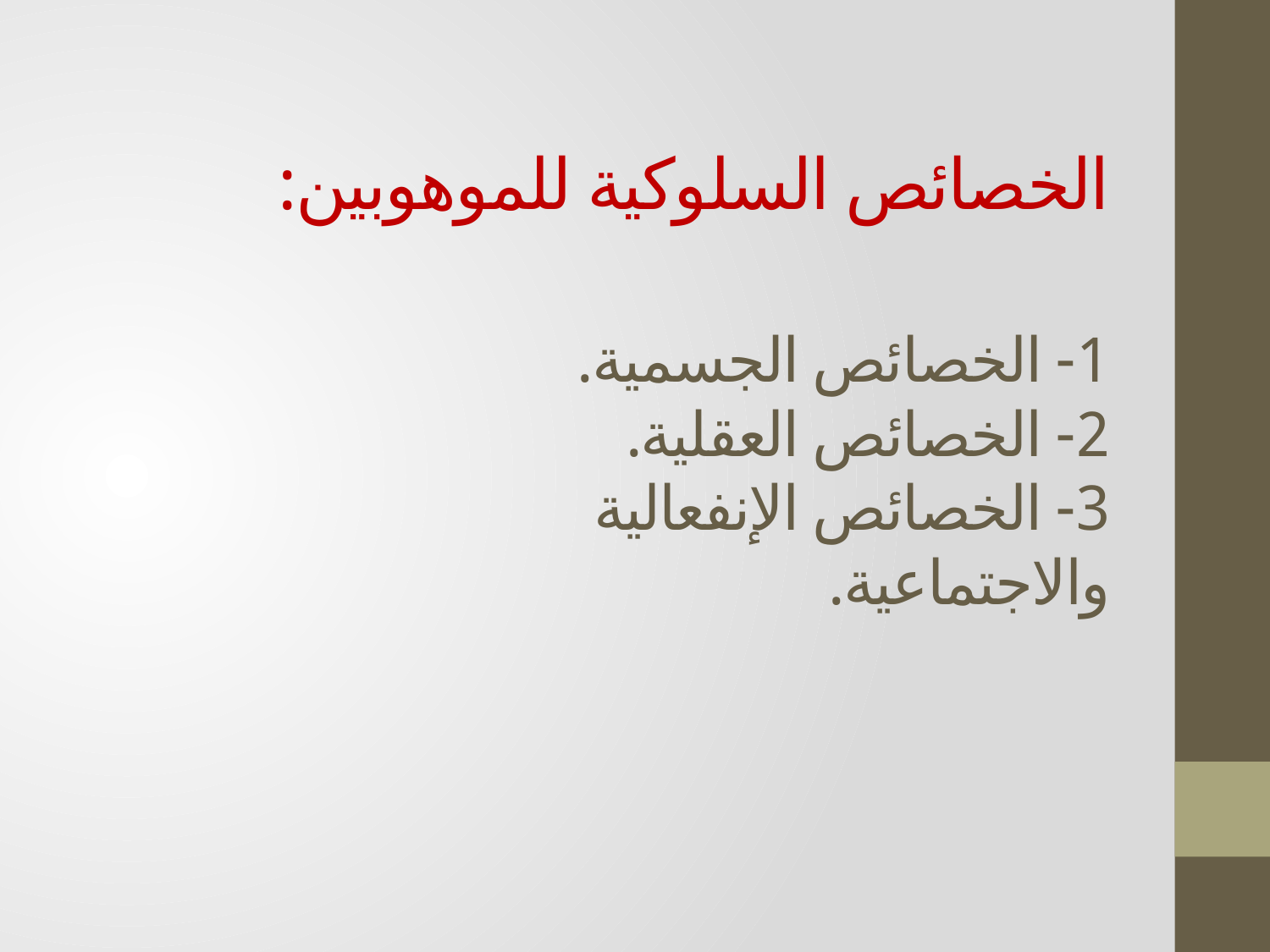

# الخصائص السلوكية للموهوبين: 1- الخصائص الجسمية. 2- الخصائص العقلية. 3- الخصائص الإنفعالية والاجتماعية.